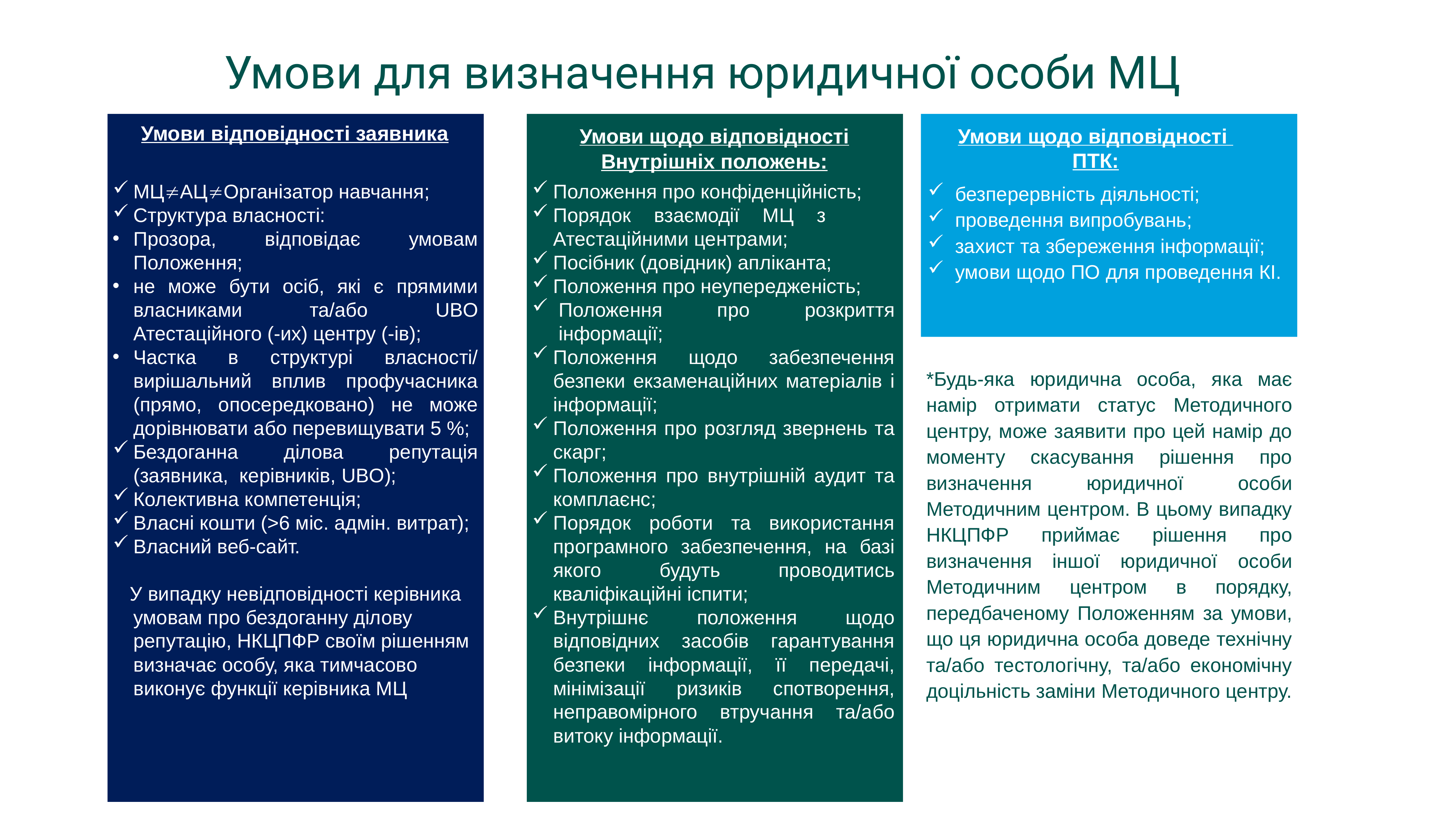

Умови для визначення юридичної особи МЦ

Умови відповідності заявника
Умови щодо відповідності Внутрішніх положень:
Умови щодо відповідності
ПТК:
МЦ≠АЦ≠Організатор навчання;
Структура власності:
Прозора, відповідає умовам Положення;
не може бути осіб, які є прямими власниками та/або UBO Атестаційного (-их) центру (-ів);
Частка в структурі власності/ вирішальний вплив профучасника (прямо, опосередковано) не може дорівнювати або перевищувати 5 %;
Бездоганна ділова репутація (заявника,  керівників, UBO);
Колективна компетенція;
Власні кошти (>6 міс. адмін. витрат);
Власний веб-сайт.

У випадку невідповідності керівника умовам про бездоганну ділову репутацію, НКЦПФР своїм рішенням визначає особу, яка тимчасово виконує функції керівника МЦ
Положення про конфіденційність;
Порядок взаємодії МЦ з    Атестаційними центрами;
Посібник (довідник) апліканта;
Положення про неупередженість;
Положення про розкриття інформації;
Положення щодо забезпечення безпеки екзаменаційних матеріалів і інформації;
Положення про розгляд звернень та скарг;
Положення про внутрішній аудит та комплаєнс;
Порядок роботи та використання програмного забезпечення, на базі якого будуть проводитись кваліфікаційні іспити;
Внутрішнє положення щодо відповідних засобів гарантування безпеки інформації, її передачі, мінімізації ризиків спотворення, неправомірного втручання та/або витоку інформації.
безперервність діяльності;
проведення випробувань;
захист та збереження інформації;
умови щодо ПО для проведення КІ.
*Будь-яка юридична особа, яка має намір отримати статус Методичного центру, може заявити про цей намір до моменту скасування рішення про визначення юридичної особи Методичним центром. В цьому випадку НКЦПФР приймає рішення про визначення іншої юридичної особи Методичним центром в порядку, передбаченому Положенням за умови, що ця юридична особа доведе технічну та/або тестологічну, та/або економічну доцільність заміни Методичного центру.